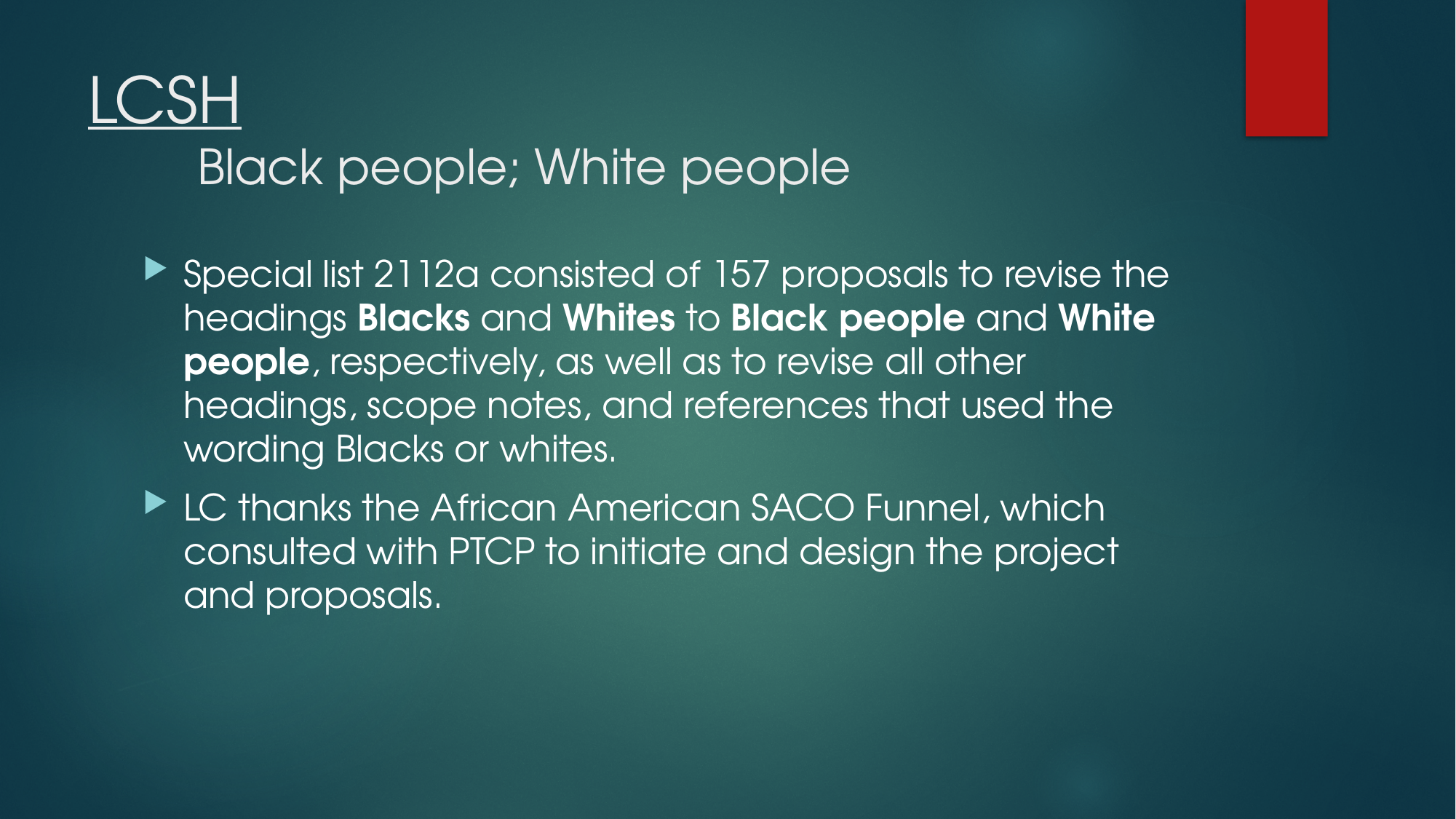

# LCSH Black people; White people
Special list 2112a consisted of 157 proposals to revise the headings Blacks and Whites to Black people and White people, respectively, as well as to revise all other headings, scope notes, and references that used the wording Blacks or whites.
LC thanks the African American SACO Funnel, which consulted with PTCP to initiate and design the project and proposals.